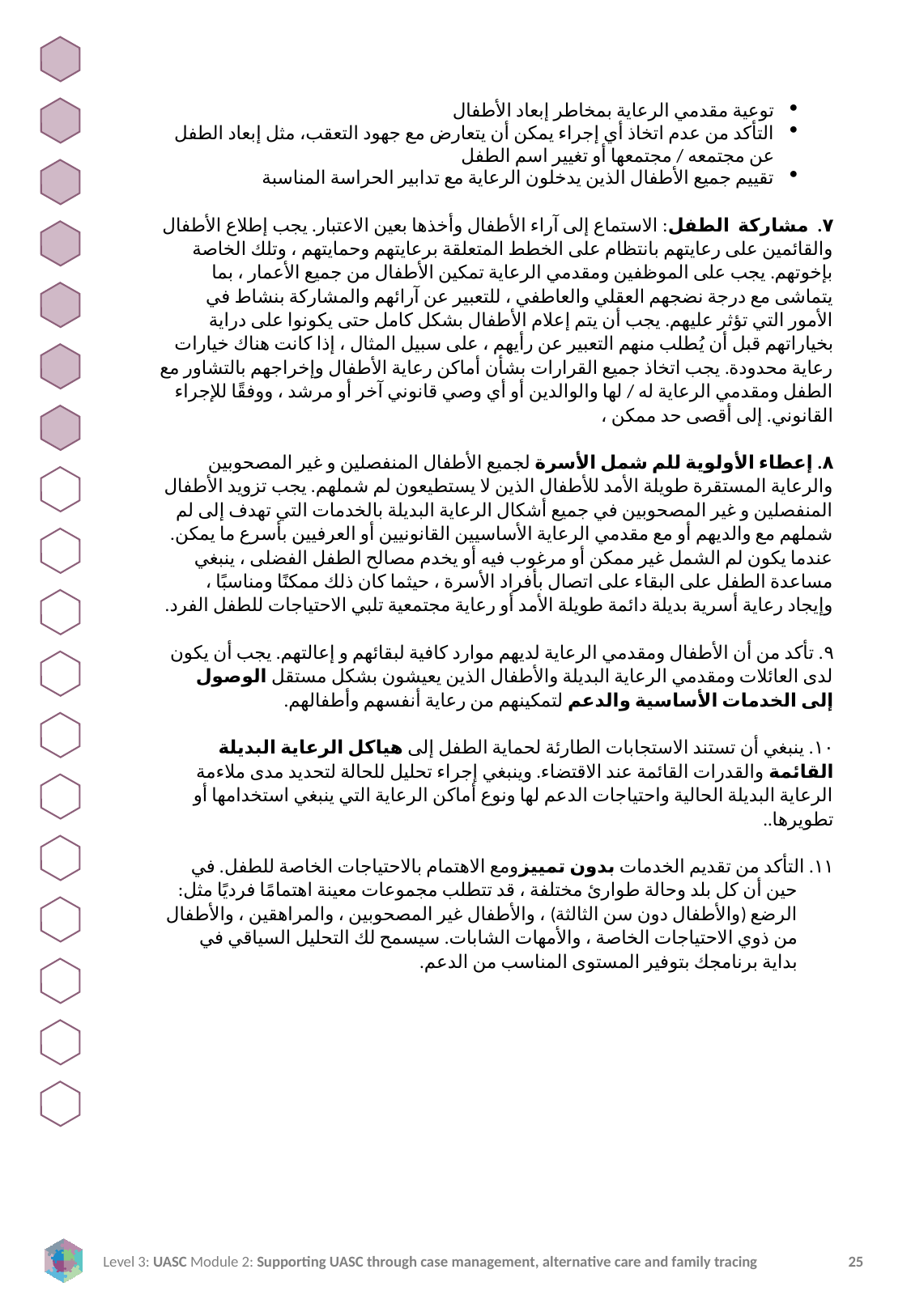

توعية مقدمي الرعاية بمخاطر إبعاد الأطفال
التأكد من عدم اتخاذ أي إجراء يمكن أن يتعارض مع جهود التعقب، مثل إبعاد الطفل عن مجتمعه / مجتمعها أو تغيير اسم الطفل
تقييم جميع الأطفال الذين يدخلون الرعاية مع تدابير الحراسة المناسبة

٧.  مشاركة  الطفل: الاستماع إلى آراء الأطفال وأخذها بعين الاعتبار. يجب إطلاع الأطفال والقائمين على رعايتهم بانتظام على الخطط المتعلقة برعايتهم وحمايتهم ، وتلك الخاصة بإخوتهم. يجب على الموظفين ومقدمي الرعاية تمكين الأطفال من جميع الأعمار ، بما يتماشى مع درجة نضجهم العقلي والعاطفي ، للتعبير عن آرائهم والمشاركة بنشاط في الأمور التي تؤثر عليهم. يجب أن يتم إعلام الأطفال بشكل كامل حتى يكونوا على دراية بخياراتهم قبل أن يُطلب منهم التعبير عن رأيهم ، على سبيل المثال ، إذا كانت هناك خيارات رعاية محدودة. يجب اتخاذ جميع القرارات بشأن أماكن رعاية الأطفال وإخراجهم بالتشاور مع الطفل ومقدمي الرعاية له / لها والوالدين أو أي وصي قانوني آخر أو مرشد ، ووفقًا للإجراء القانوني. إلى أقصى حد ممكن ،

٨. إعطاء الأولوية للم شمل الأسرة لجميع الأطفال المنفصلين و غير المصحوبين  والرعاية المستقرة طويلة الأمد للأطفال الذين لا يستطيعون لم شملهم. يجب تزويد الأطفال المنفصلين و غير المصحوبين في جميع أشكال الرعاية البديلة بالخدمات التي تهدف إلى لم شملهم مع والديهم أو مع مقدمي الرعاية الأساسيين القانونيين أو العرفيين بأسرع ما يمكن. عندما يكون لم الشمل غير ممكن أو مرغوب فيه أو يخدم مصالح الطفل الفضلى ، ينبغي مساعدة الطفل على البقاء على اتصال بأفراد الأسرة ، حيثما كان ذلك ممكنًا ومناسبًا ، وإيجاد رعاية أسرية بديلة دائمة طويلة الأمد أو رعاية مجتمعية تلبي الاحتياجات للطفل الفرد.

٩. تأكد من أن الأطفال ومقدمي الرعاية لديهم موارد كافية لبقائهم و إعالتهم. يجب أن يكون لدى العائلات ومقدمي الرعاية البديلة والأطفال الذين يعيشون بشكل مستقل الوصول إلى الخدمات الأساسية والدعم لتمكينهم من رعاية أنفسهم وأطفالهم.

١٠. ينبغي أن تستند الاستجابات الطارئة لحماية الطفل إلى هياكل الرعاية البديلة القائمة والقدرات القائمة عند الاقتضاء. وينبغي إجراء تحليل للحالة لتحديد مدى ملاءمة الرعاية البديلة الحالية واحتياجات الدعم لها ونوع أماكن الرعاية التي ينبغي استخدامها أو تطويرها..

١١. التأكد من تقديم الخدمات بدون تمييزومع الاهتمام بالاحتياجات الخاصة للطفل. في حين أن كل بلد وحالة طوارئ مختلفة ، قد تتطلب مجموعات معينة اهتمامًا فرديًا مثل: الرضع (والأطفال دون سن الثالثة) ، والأطفال غير المصحوبين ، والمراهقين ، والأطفال من ذوي الاحتياجات الخاصة ، والأمهات الشابات. سيسمح لك التحليل السياقي في بداية برنامجك بتوفير المستوى المناسب من الدعم.